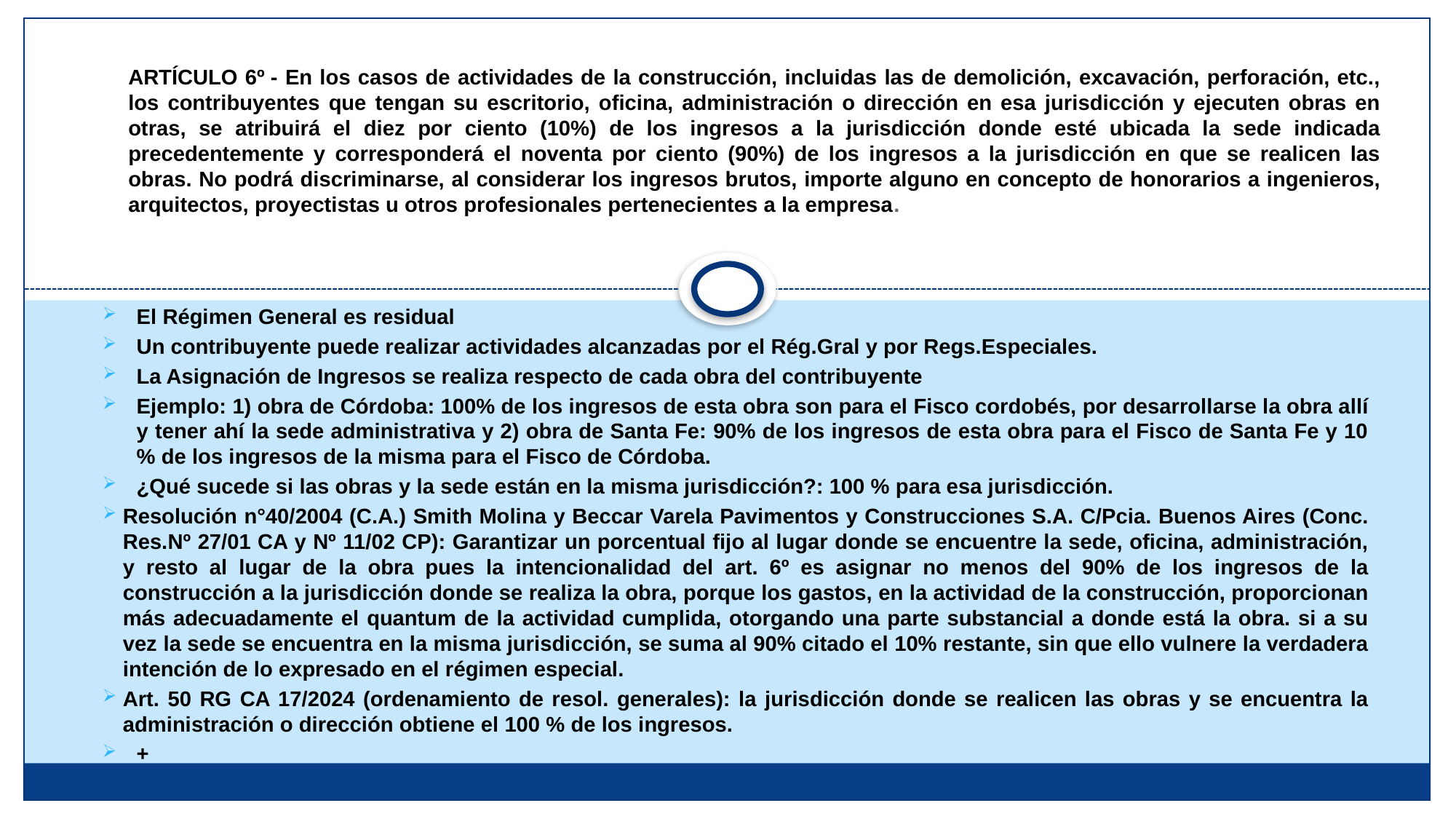

# ARTÍCULO 6º - En los casos de actividades de la construcción, incluidas las de demolición, excavación, perforación, etc., los contribuyentes que tengan su escritorio, oficina, administración o dirección en esa jurisdicción y ejecuten obras en otras, se atribuirá el diez por ciento (10%) de los ingresos a la jurisdicción donde esté ubicada la sede indicada precedentemente y corresponderá el noventa por ciento (90%) de los ingresos a la jurisdicción en que se realicen las obras. No podrá discriminarse, al considerar los ingresos brutos, importe alguno en concepto de honorarios a ingenieros, arquitectos, proyectistas u otros profesionales pertenecientes a la empresa.
El Régimen General es residual
Un contribuyente puede realizar actividades alcanzadas por el Rég.Gral y por Regs.Especiales.
La Asignación de Ingresos se realiza respecto de cada obra del contribuyente
Ejemplo: 1) obra de Córdoba: 100% de los ingresos de esta obra son para el Fisco cordobés, por desarrollarse la obra allí y tener ahí la sede administrativa y 2) obra de Santa Fe: 90% de los ingresos de esta obra para el Fisco de Santa Fe y 10 % de los ingresos de la misma para el Fisco de Córdoba.
¿Qué sucede si las obras y la sede están en la misma jurisdicción?: 100 % para esa jurisdicción.
Resolución n°40/2004 (C.A.) Smith Molina y Beccar Varela Pavimentos y Construcciones S.A. C/Pcia. Buenos Aires (Conc. Res.Nº 27/01 CA y Nº 11/02 CP): Garantizar un porcentual fijo al lugar donde se encuentre la sede, oficina, administración, y resto al lugar de la obra pues la intencionalidad del art. 6º es asignar no menos del 90% de los ingresos de la construcción a la jurisdicción donde se realiza la obra, porque los gastos, en la actividad de la construcción, proporcionan más adecuadamente el quantum de la actividad cumplida, otorgando una parte substancial a donde está la obra. si a su vez la sede se encuentra en la misma jurisdicción, se suma al 90% citado el 10% restante, sin que ello vulnere la verdadera intención de lo expresado en el régimen especial.
Art. 50 RG CA 17/2024 (ordenamiento de resol. generales): la jurisdicción donde se realicen las obras y se encuentra la administración o dirección obtiene el 100 % de los ingresos.
+